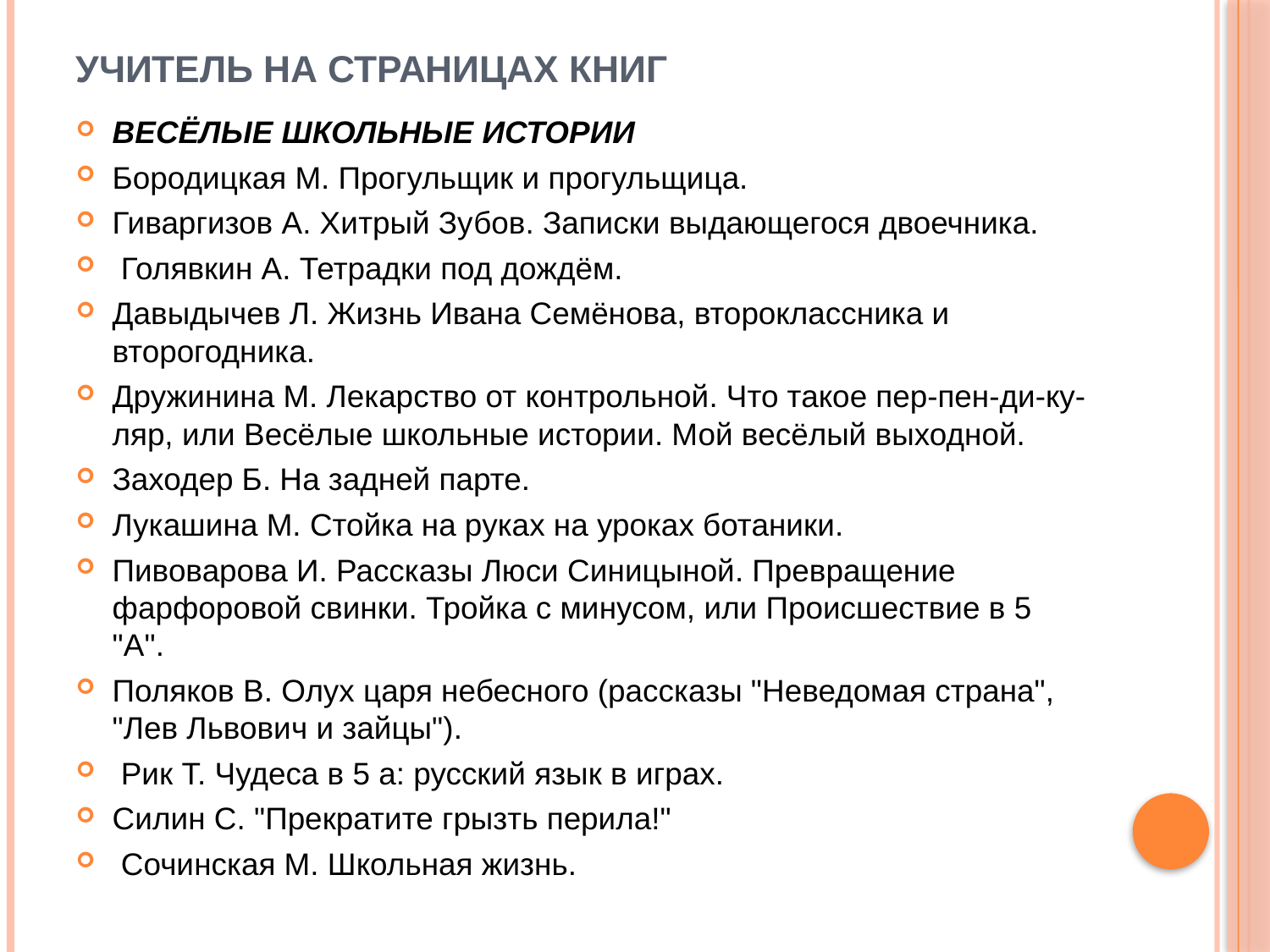

# Учитель на страницах книг
ВЕСЁЛЫЕ ШКОЛЬНЫЕ ИСТОРИИ
Бородицкая М. Прогульщик и прогульщица.
Гиваргизов А. Хитрый Зубов. Записки выдающегося двоечника.
 Голявкин А. Тетрадки под дождём.
Давыдычев Л. Жизнь Ивана Семёнова, второклассника и второгодника.
Дружинина М. Лекарство от контрольной. Что такое пер-пен-ди-ку-ляр, или Весёлые школьные истории. Мой весёлый выходной.
Заходер Б. На задней парте.
Лукашина М. Стойка на руках на уроках ботаники.
Пивоварова И. Рассказы Люси Синицыной. Превращение фарфоровой свинки. Тройка с минусом, или Происшествие в 5 "А".
Поляков В. Олух царя небесного (рассказы "Неведомая страна", "Лев Львович и зайцы").
 Рик Т. Чудеса в 5 а: русский язык в играх.
Силин С. "Прекратите грызть перила!"
 Сочинская М. Школьная жизнь.